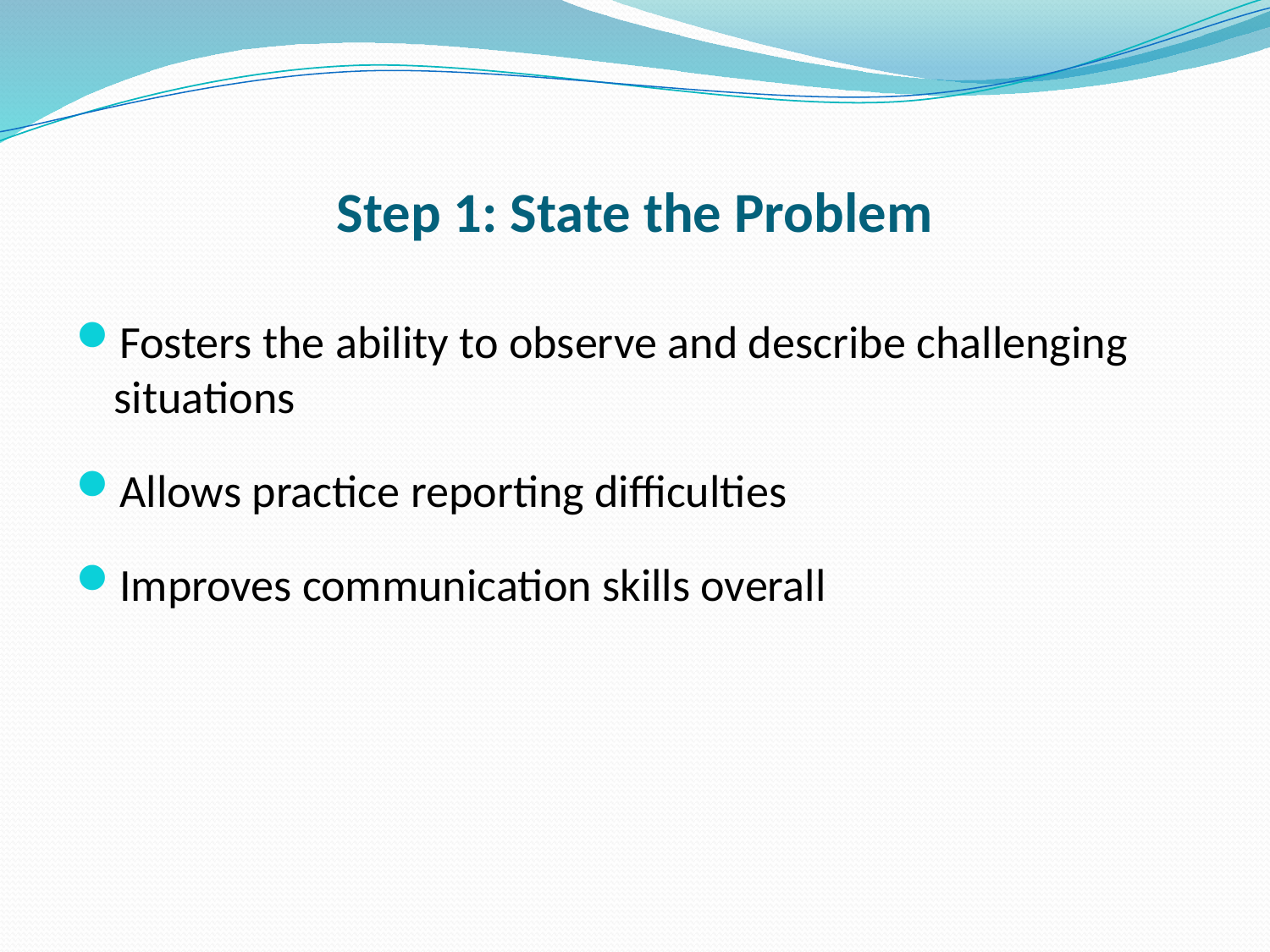

# Step 1: State the Problem
Fosters the ability to observe and describe challenging situations

Allows practice reporting difficulties

Improves communication skills overall